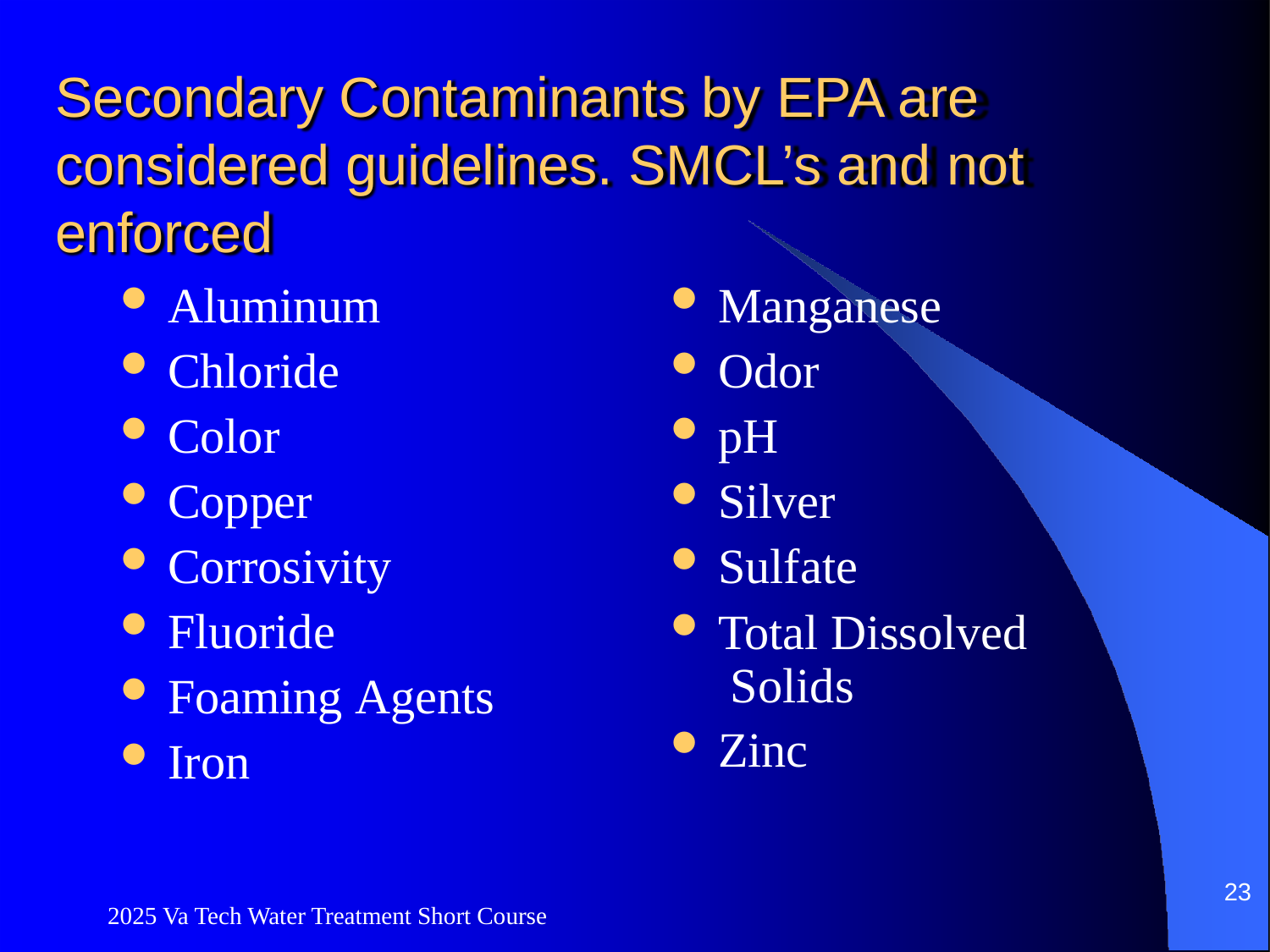

# Secondary Contaminants by EPA are  considered guidelines. SMCL’s and not  enforced

Aluminum
Chloride
Color
Copper
Corrosivity
Fluoride
Foaming Agents
Iron
Manganese
Odor
pH
Silver
Sulfate
Total Dissolved  Solids
Zinc
23
2025 Va Tech Water Treatment Short Course